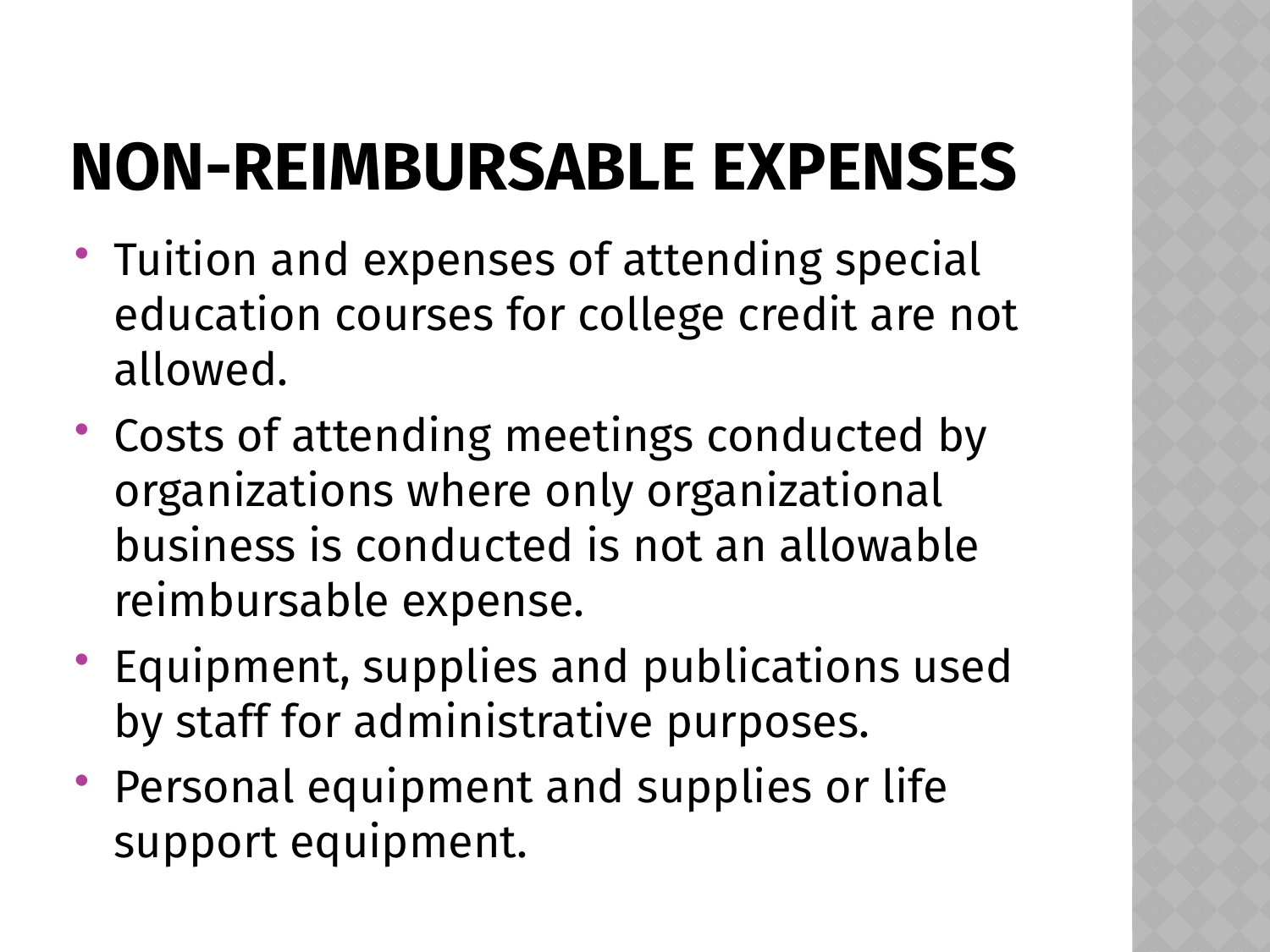

# NON-Reimbursable Expenses
Tuition and expenses of attending special education courses for college credit are not allowed.
Costs of attending meetings conducted by organizations where only organizational business is conducted is not an allowable reimbursable expense.
Equipment, supplies and publications used by staff for administrative purposes.
Personal equipment and supplies or life support equipment.